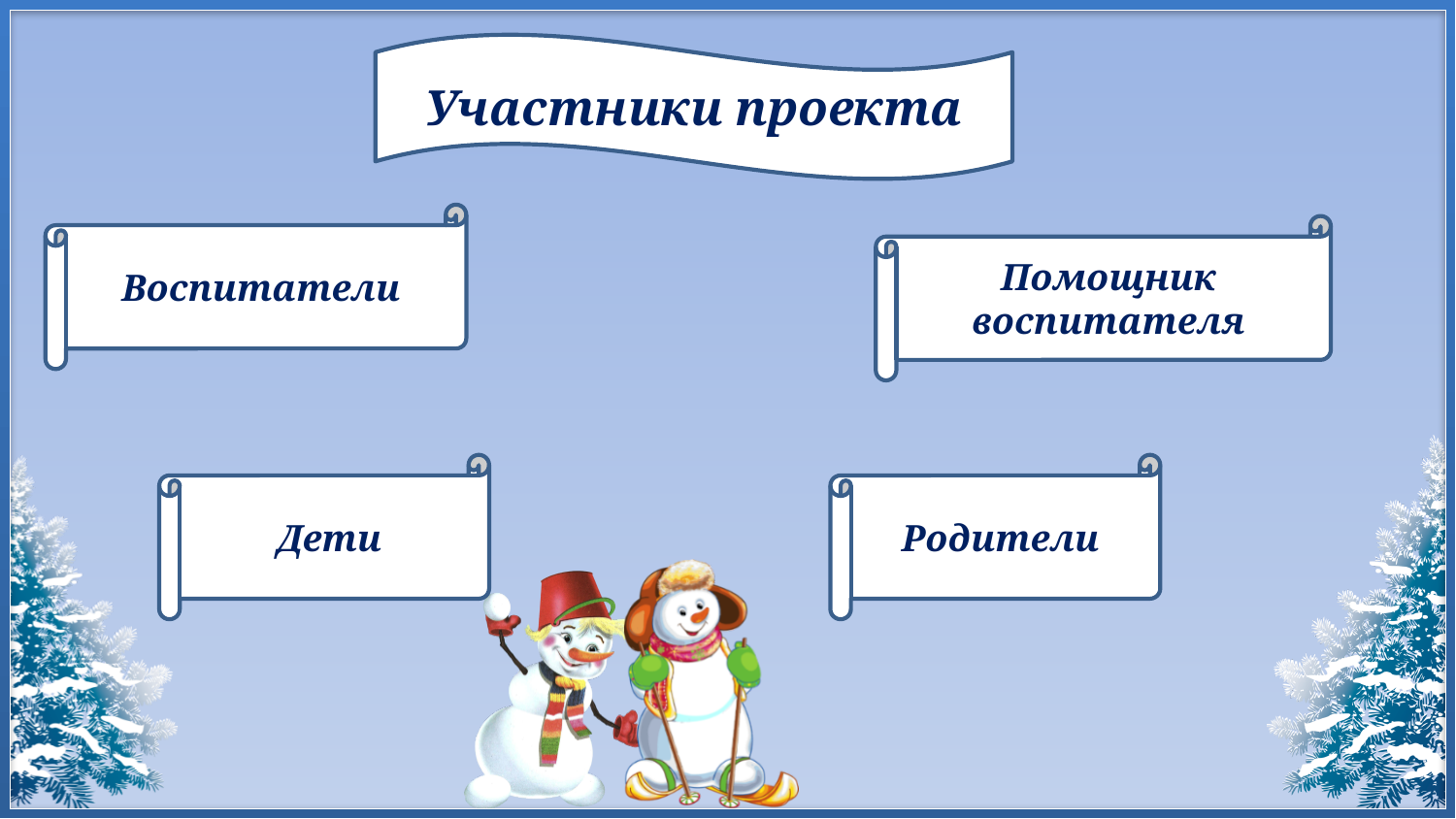

Участники проекта
Воспитатели
Помощник воспитателя
Дети
Родители